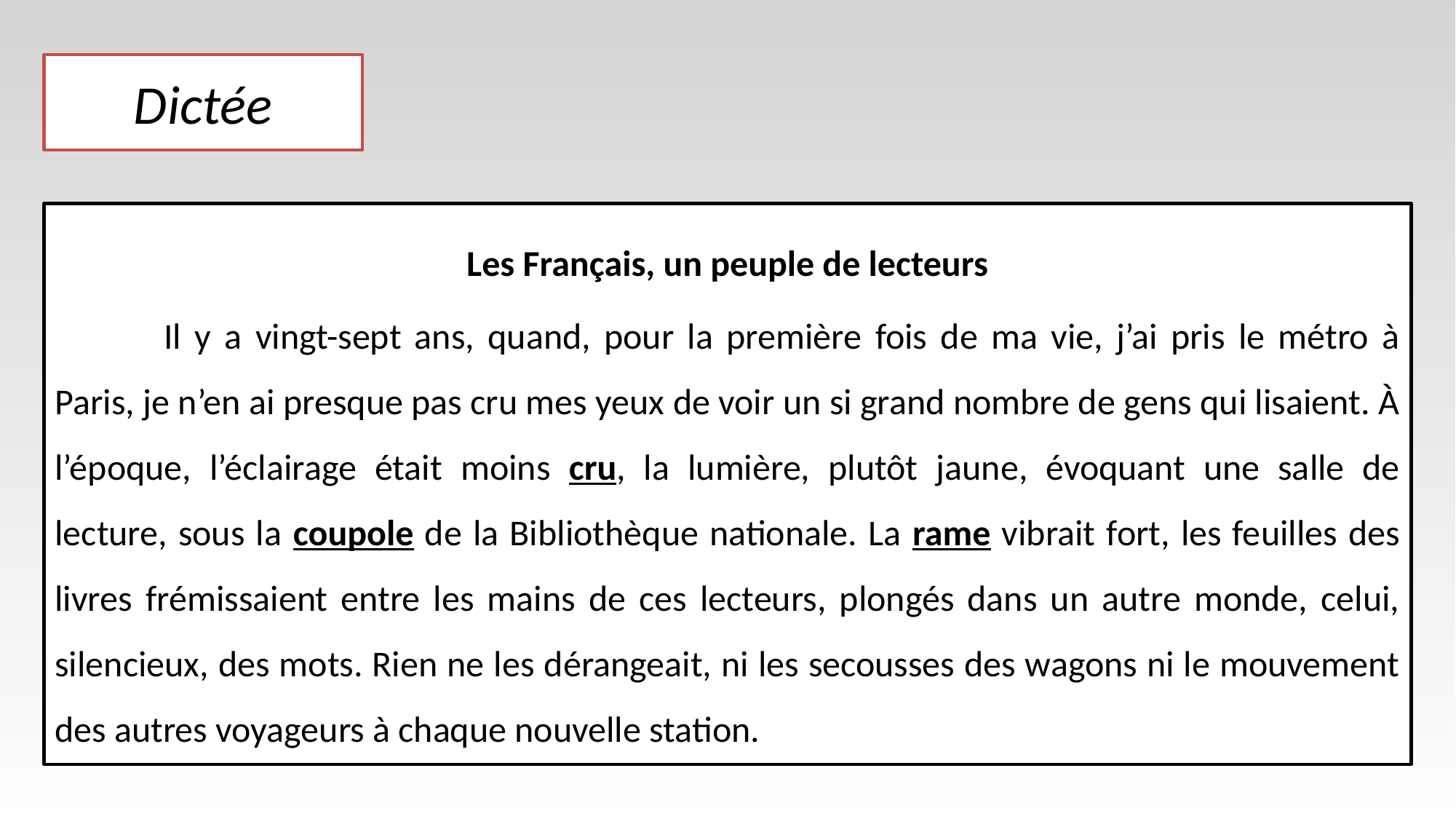

# Dictée
Les Français, un peuple de lecteurs
	Il y a vingt-sept ans, quand, pour la première fois de ma vie, j’ai pris le métro à Paris, je n’en ai presque pas cru mes yeux de voir un si grand nombre de gens qui lisaient. À l’époque, l’éclairage était moins cru, la lumière, plutôt jaune, évoquant une salle de lecture, sous la coupole de la Bibliothèque nationale. La rame vibrait fort, les feuilles des livres frémissaient entre les mains de ces lecteurs, plongés dans un autre monde, celui, silencieux, des mots. Rien ne les dérangeait, ni les secousses des wagons ni le mouvement des autres voyageurs à chaque nouvelle station.